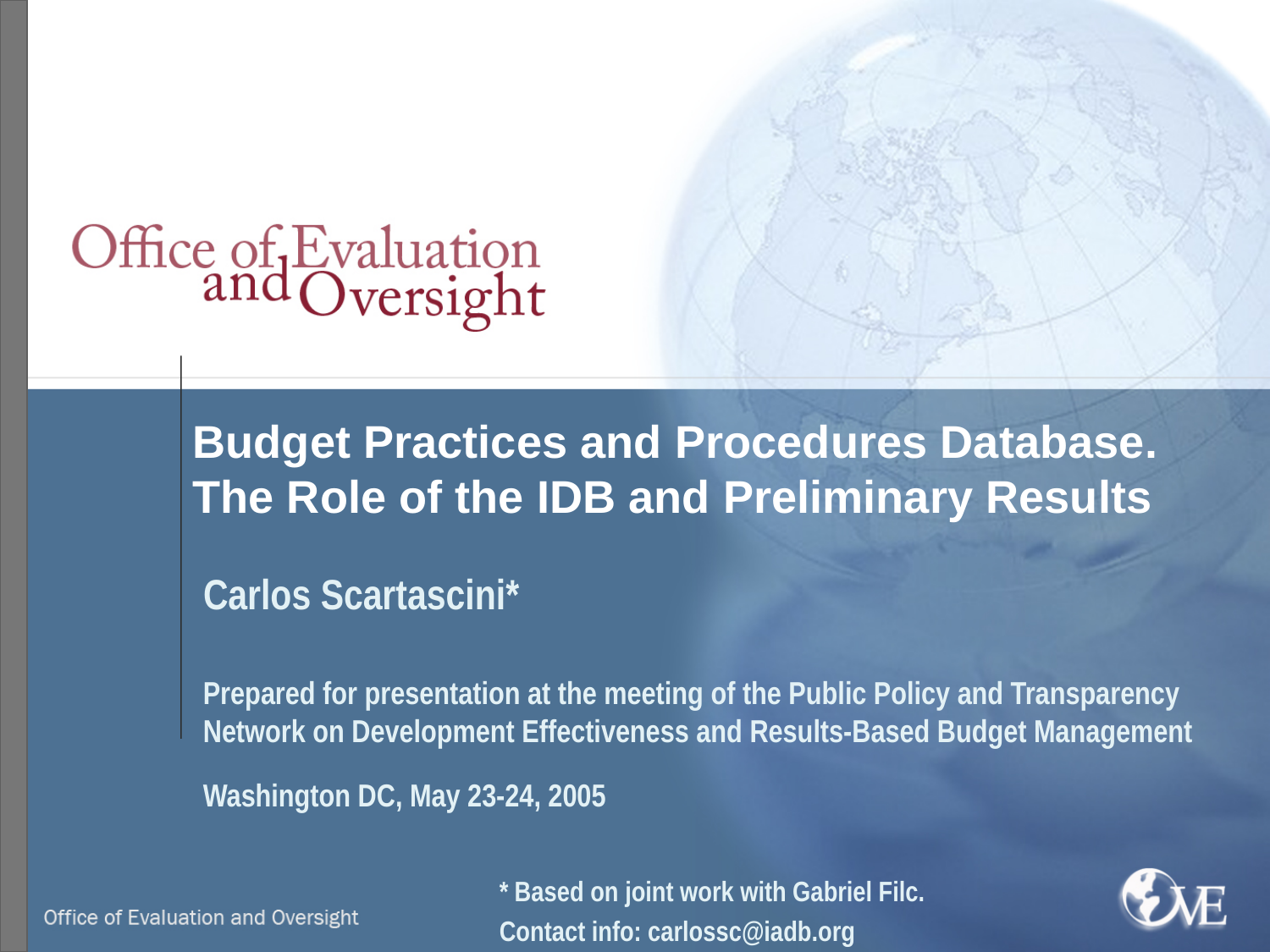

# Budget Practices and Procedures Database. The Role of the IDB and Preliminary Results
Carlos Scartascini*
Prepared for presentation at the meeting of the Public Policy and Transparency Network on Development Effectiveness and Results-Based Budget Management

Washington DC, May 23-24, 2005
* Based on joint work with Gabriel Filc.
Contact info: carlossc@iadb.org